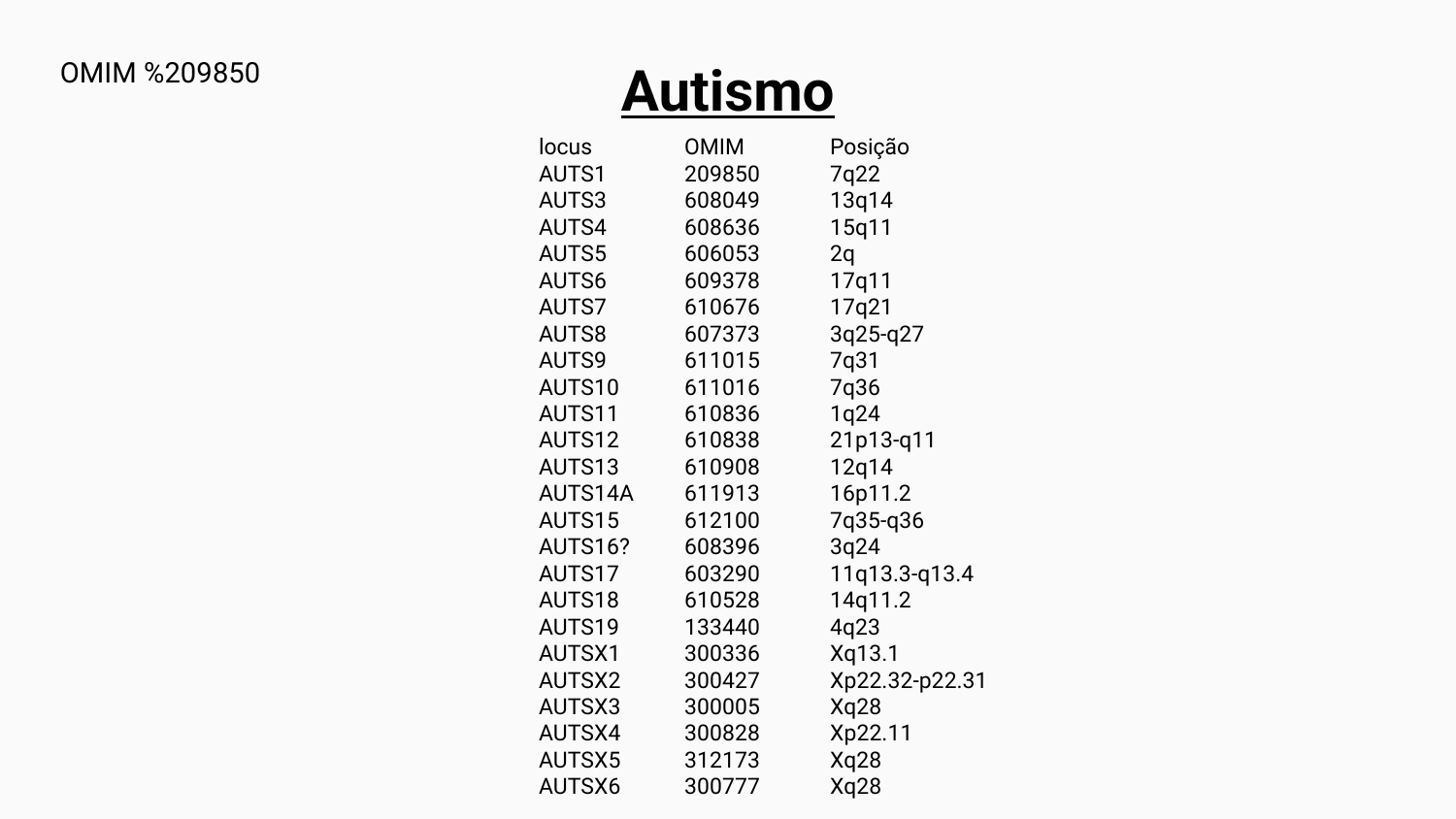

﻿OMIM %209850
﻿Autismo
﻿locus      	OMIM	Posição
AUTS1	209850	7q22
AUTS3	608049	13q14
AUTS4	608636	15q11
AUTS5	606053	2q
AUTS6	609378	17q11
AUTS7	610676	17q21
AUTS8	607373	3q25-q27
AUTS9	611015	7q31
AUTS10	611016	7q36
AUTS11	610836	1q24
AUTS12	610838	21p13-q11
AUTS13	610908	12q14
AUTS14A	611913	16p11.2
AUTS15	612100	7q35-q36
AUTS16?	608396	3q24
AUTS17	603290	11q13.3-q13.4
AUTS18	610528	14q11.2
AUTS19	133440	4q23
AUTSX1	300336	Xq13.1
AUTSX2	300427	Xp22.32-p22.31
AUTSX3	300005	Xq28
AUTSX4	300828	Xp22.11
AUTSX5	312173	Xq28
AUTSX6	300777	Xq28